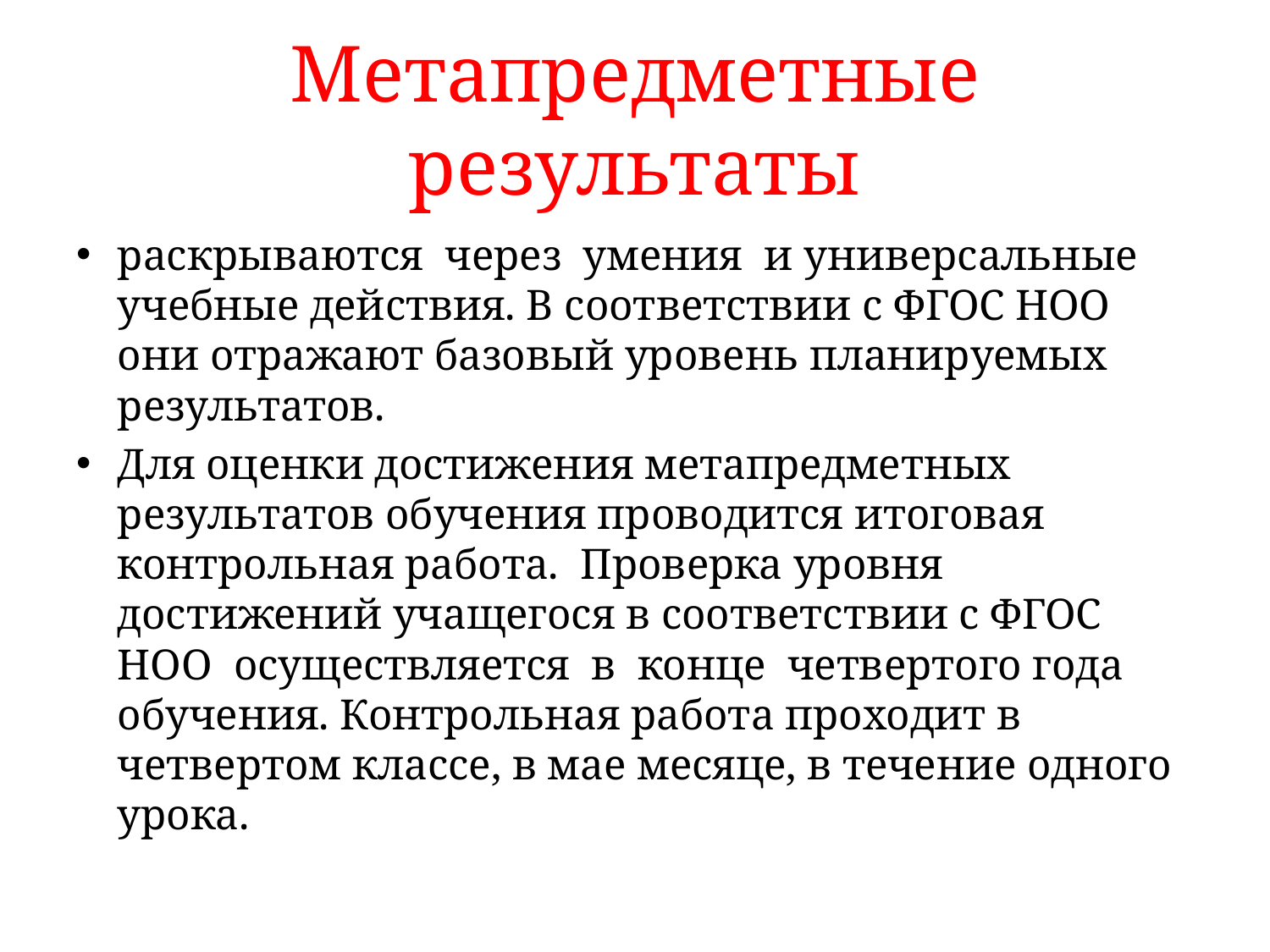

# Метапредметные результаты
раскрываются  через  умения  и универсальные учебные действия. В соответствии с ФГОС НОО они отражают базовый уровень планируемых результатов.
Для оценки достижения метапредметных результатов обучения проводится итоговая контрольная работа.  Проверка уровня достижений учащегося в соответствии с ФГОС  НОО  осуществляется  в  конце  четвертого года обучения. Контрольная работа проходит в четвертом классе, в мае месяце, в течение одного урока.